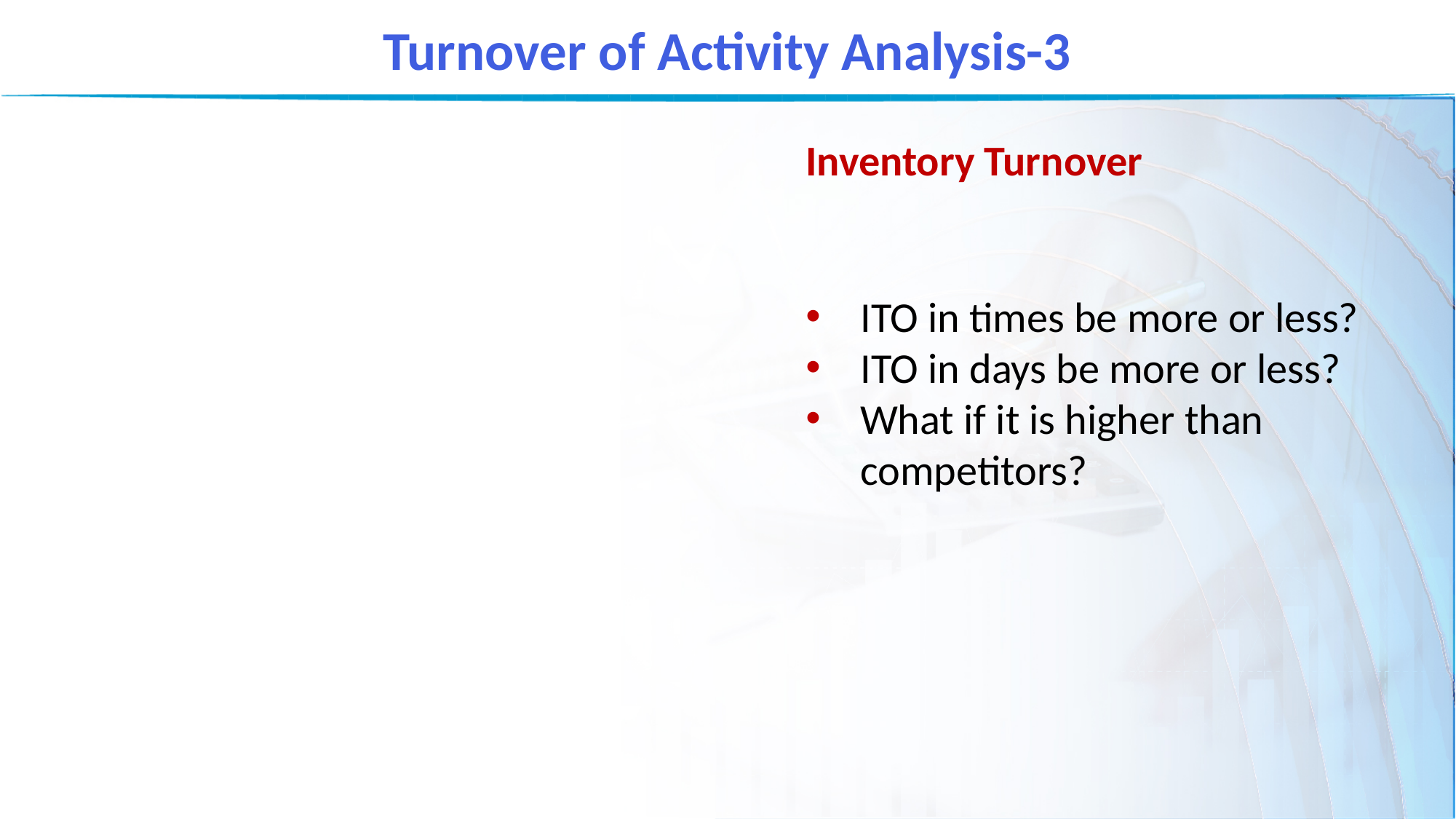

Turnover of Activity Analysis-3
Inventory Turnover

ITO in times be more or less?
ITO in days be more or less?
What if it is higher than competitors?